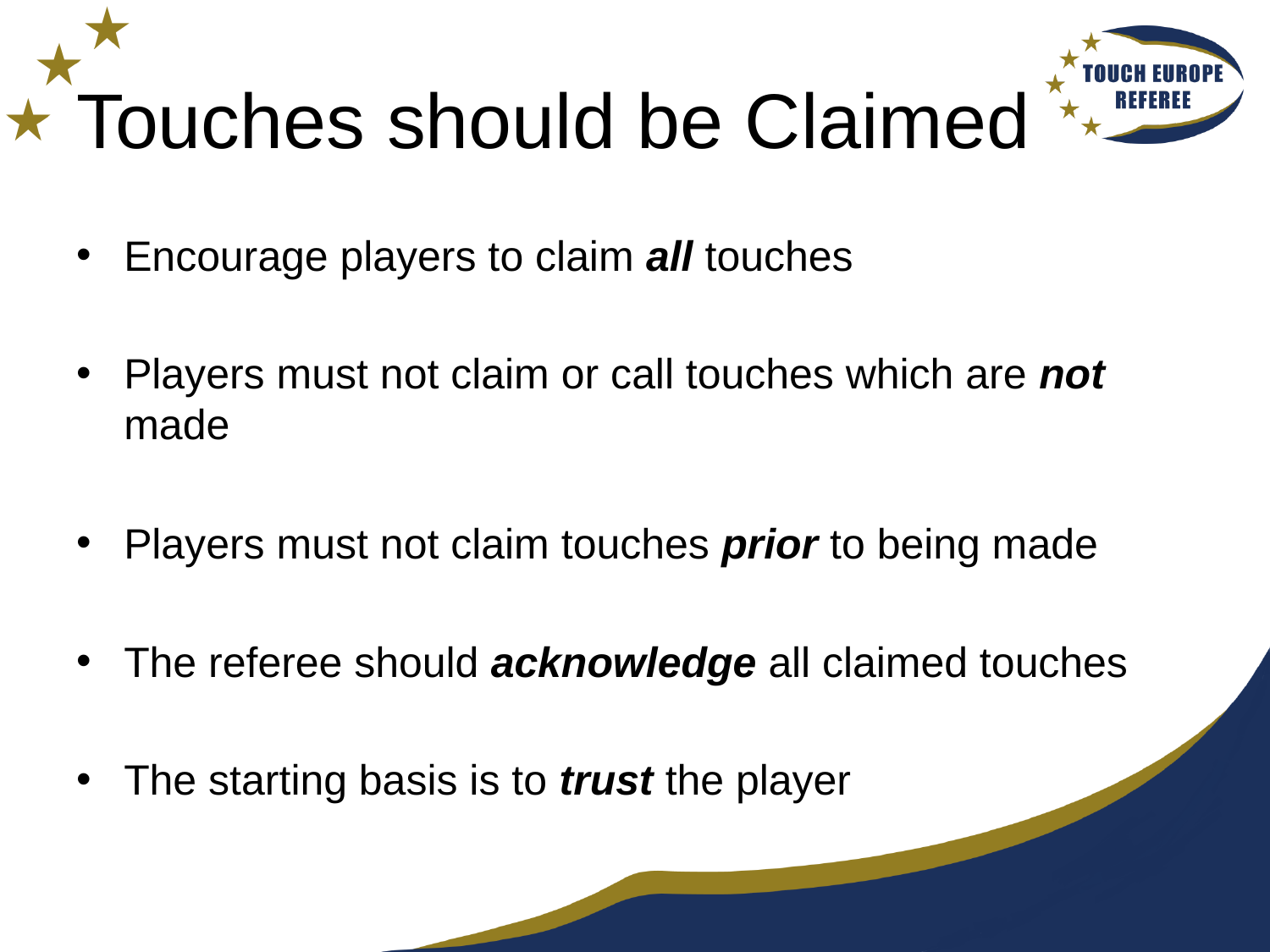

# Touches should be Claimed
Encourage players to claim all touches

Players must not claim or call touches which are not made

Players must not claim touches prior to being made

The referee should acknowledge all claimed touches

The starting basis is to trust the player